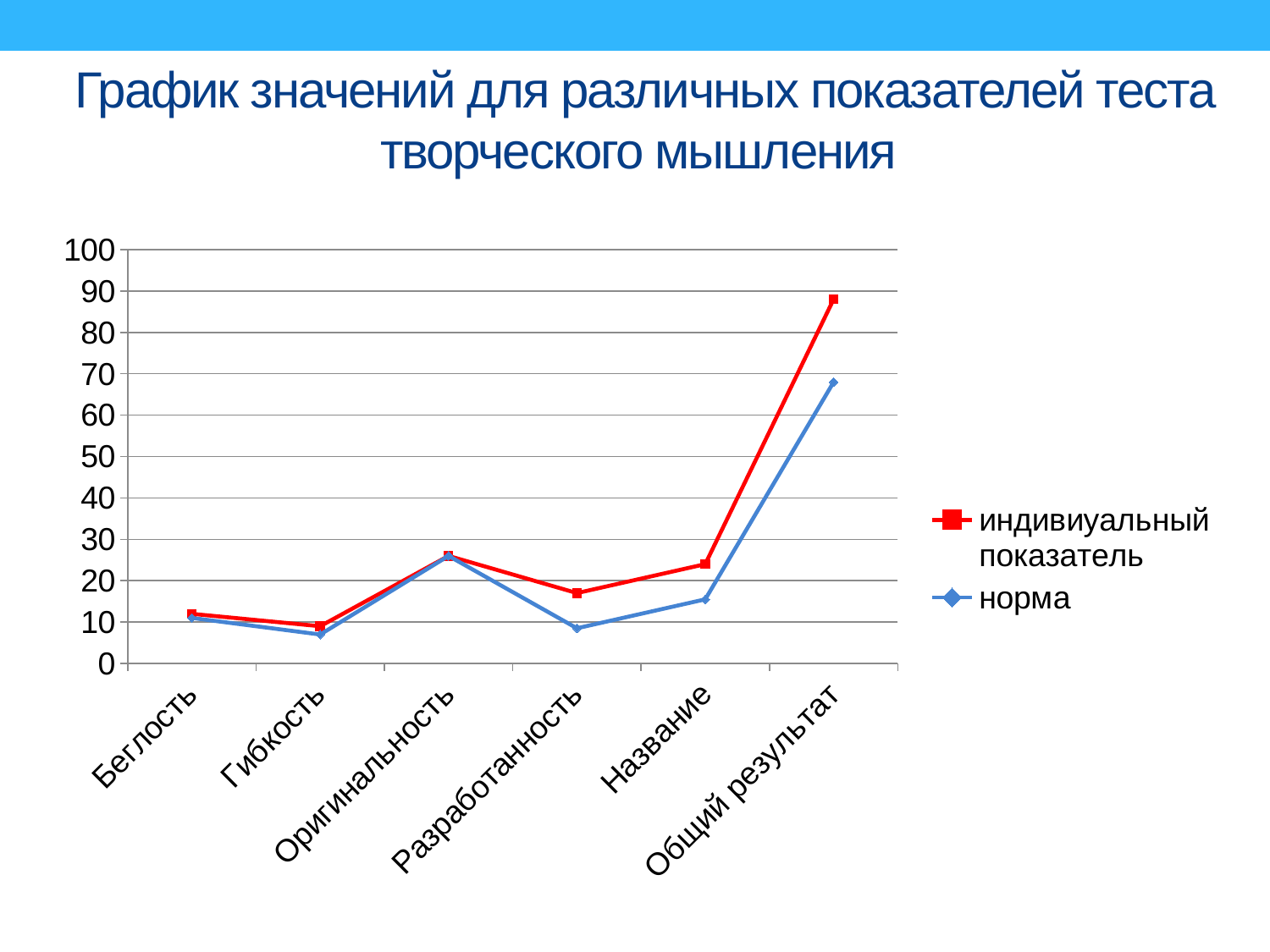

# График значений для различных показателей теста творческого мышления

### Chart

| Category | индивиуальный показатель | норма |
|---|---|---|
| Беглость | 12.0 | 11.0 |
| Гибкость | 9.0 | 7.0 |
| Оригинальность | 26.0 | 26.0 |
| Разработанность | 17.0 | 8.5 |
| Название | 24.0 | 15.5 |
| Общий результат | 88.0 | 68.0 |